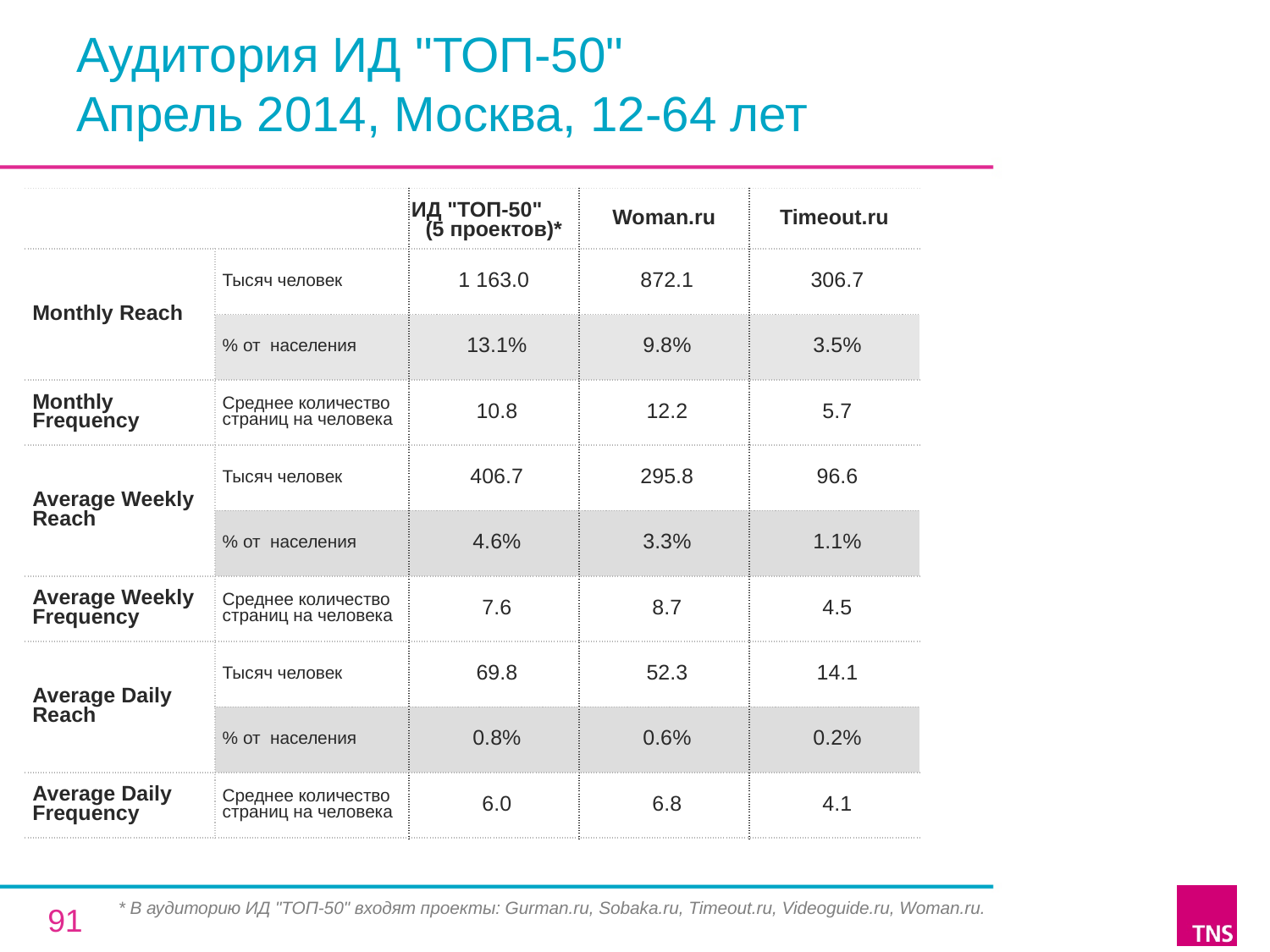

# Аудитория ИД "ТОП-50" Апрель 2014, Москва, 12-64 лет
|  |  | ИД "ТОП-50" (5 проектов)\* | Woman.ru | Timeout.ru |
| --- | --- | --- | --- | --- |
| Monthly Reach | Тысяч человек | 1 163.0 | 872.1 | 306.7 |
|  | % от населения | 13.1% | 9.8% | 3.5% |
| Monthly Frequency | Среднее количество страниц на человека | 10.8 | 12.2 | 5.7 |
| Average Weekly Reach | Тысяч человек | 406.7 | 295.8 | 96.6 |
|  | % от населения | 4.6% | 3.3% | 1.1% |
| Average Weekly Frequency | Среднее количество страниц на человека | 7.6 | 8.7 | 4.5 |
| Average Daily Reach | Тысяч человек | 69.8 | 52.3 | 14.1 |
|  | % от населения | 0.8% | 0.6% | 0.2% |
| Average Daily Frequency | Среднее количество страниц на человека | 6.0 | 6.8 | 4.1 |
* В аудиторию ИД "ТОП-50" входят проекты: Gurman.ru, Sobaka.ru, Timeout.ru, Videoguide.ru, Woman.ru.
91